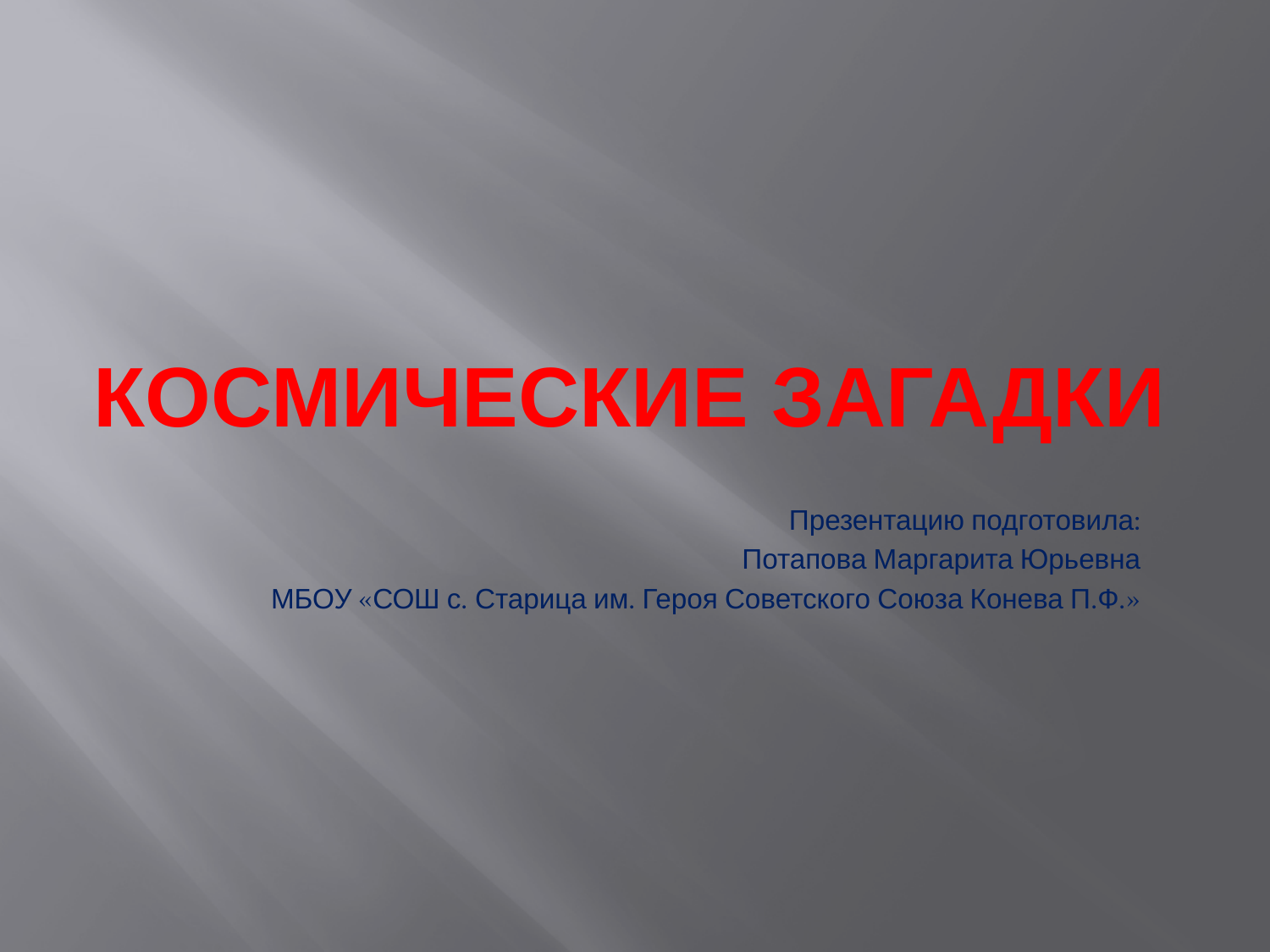

# Космические загадки

Презентацию подготовила:
Потапова Маргарита Юрьевна
МБОУ «СОШ с. Старица им. Героя Советского Союза Конева П.Ф.»